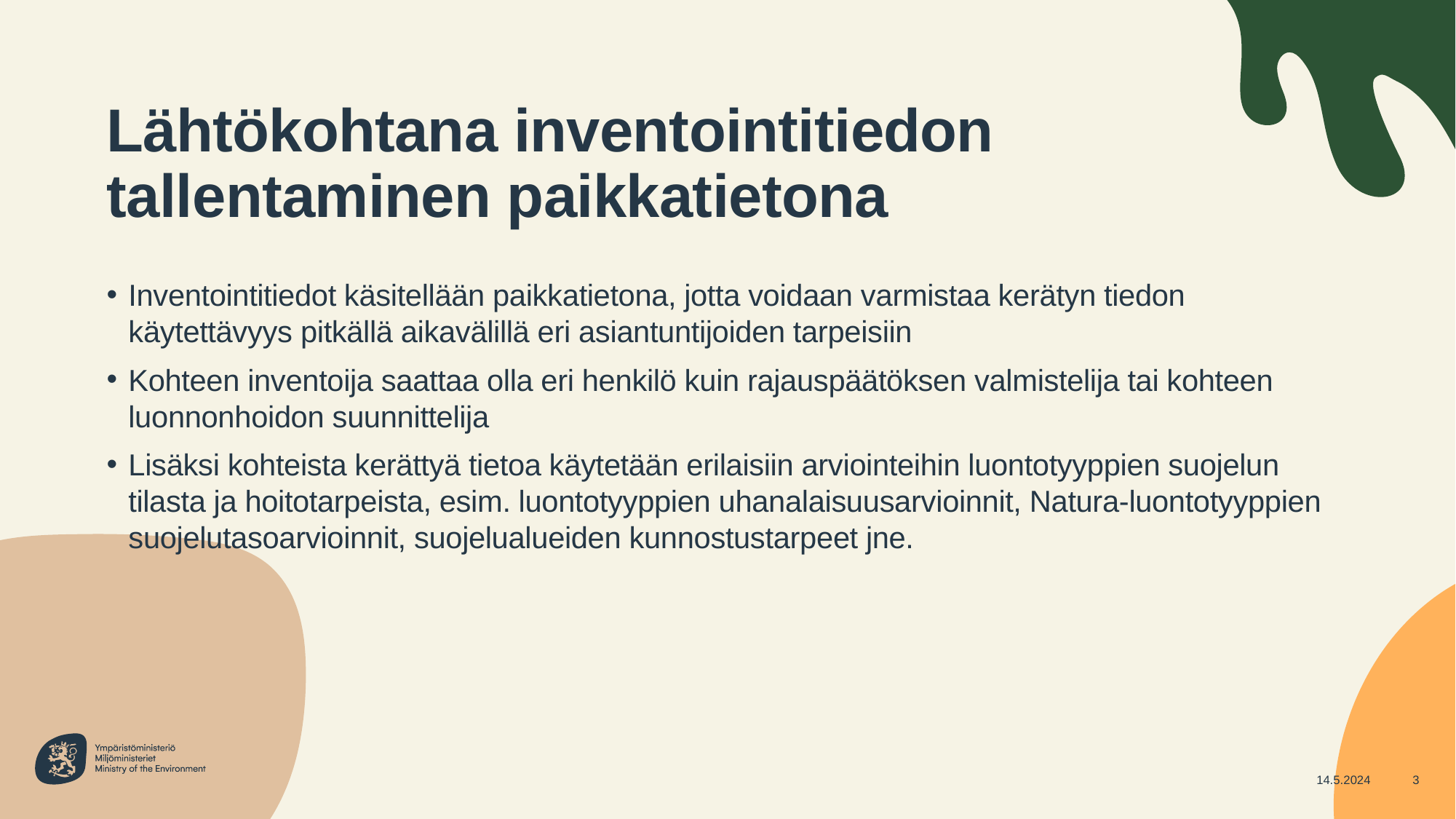

# Lähtökohtana inventointitiedon tallentaminen paikkatietona
Inventointitiedot käsitellään paikkatietona, jotta voidaan varmistaa kerätyn tiedon käytettävyys pitkällä aikavälillä eri asiantuntijoiden tarpeisiin
Kohteen inventoija saattaa olla eri henkilö kuin rajauspäätöksen valmistelija tai kohteen luonnonhoidon suunnittelija
Lisäksi kohteista kerättyä tietoa käytetään erilaisiin arviointeihin luontotyyppien suojelun tilasta ja hoitotarpeista, esim. luontotyyppien uhanalaisuusarvioinnit, Natura-luontotyyppien suojelutasoarvioinnit, suojelualueiden kunnostustarpeet jne.
14.5.2024
3